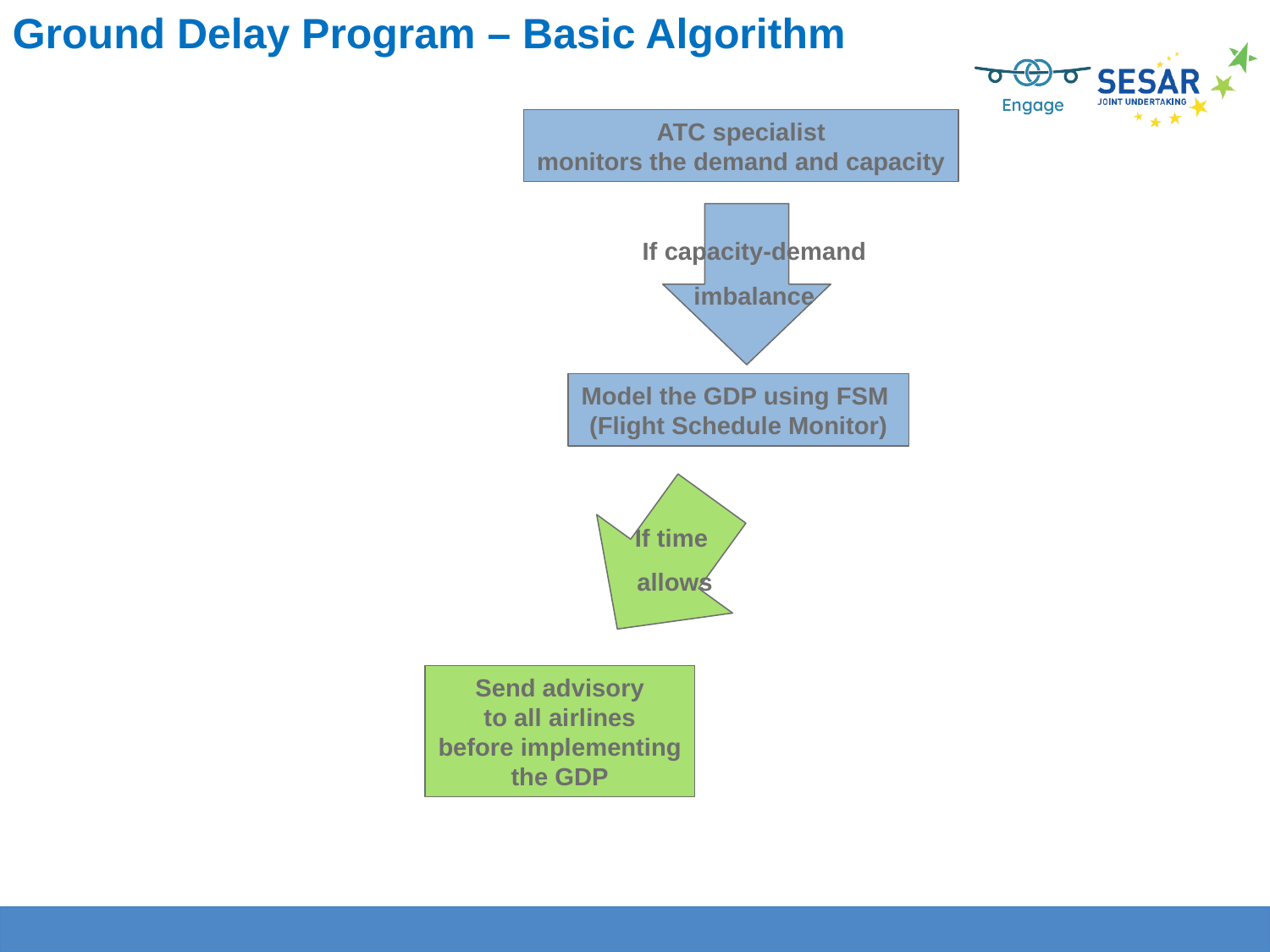

Ground Delay Program – Basic Algorithm

ATC specialist
monitors the demand and capacity

If capacity-demand imbalance
Model the GDP using FSM
(Flight Schedule Monitor)

If time
allows
Send advisory
to all airlines
before implementing
the GDP